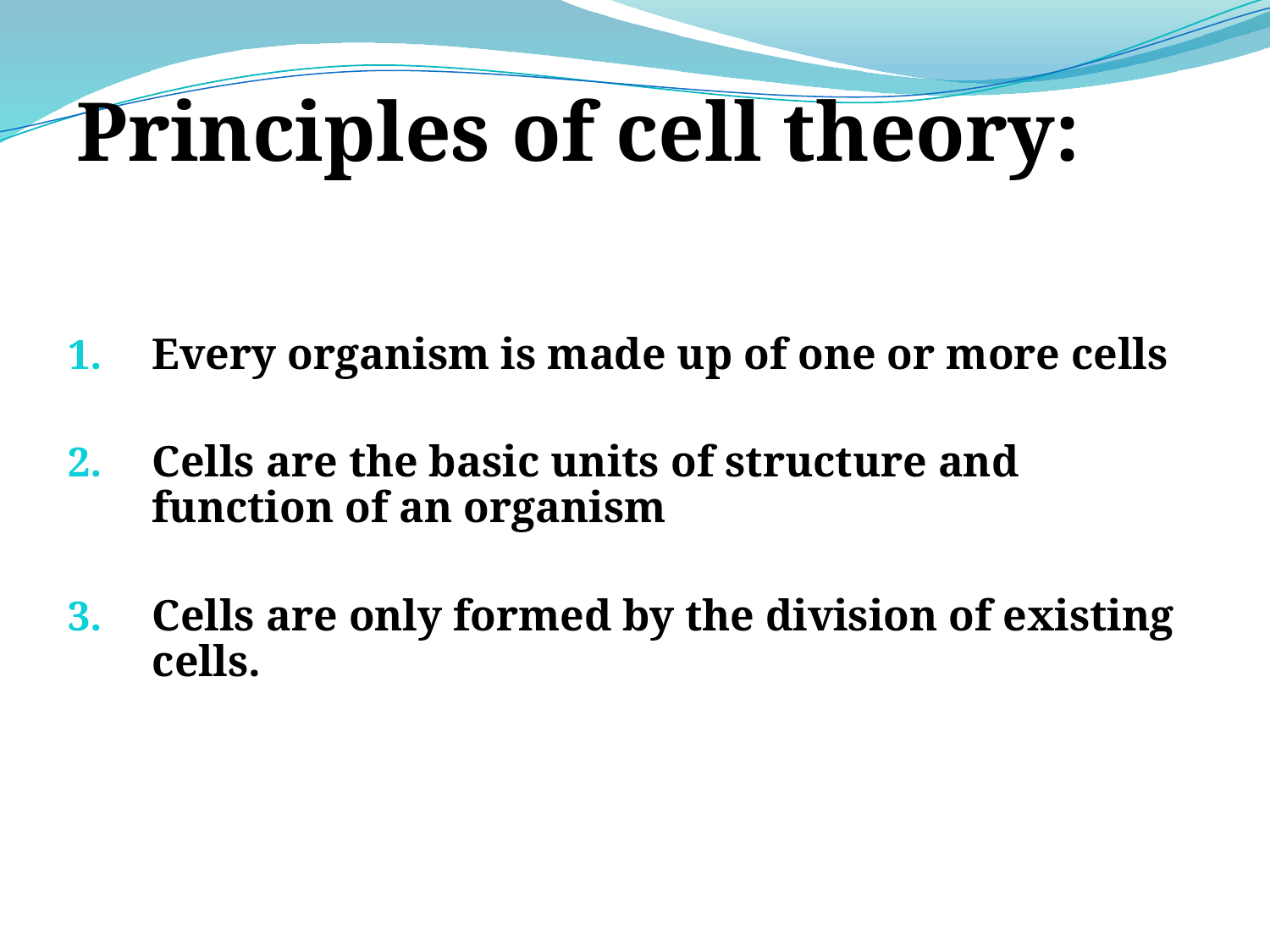

Principles of cell theory:
Every organism is made up of one or more cells

Cells are the basic units of structure and function of an organism

Cells are only formed by the division of existing cells.